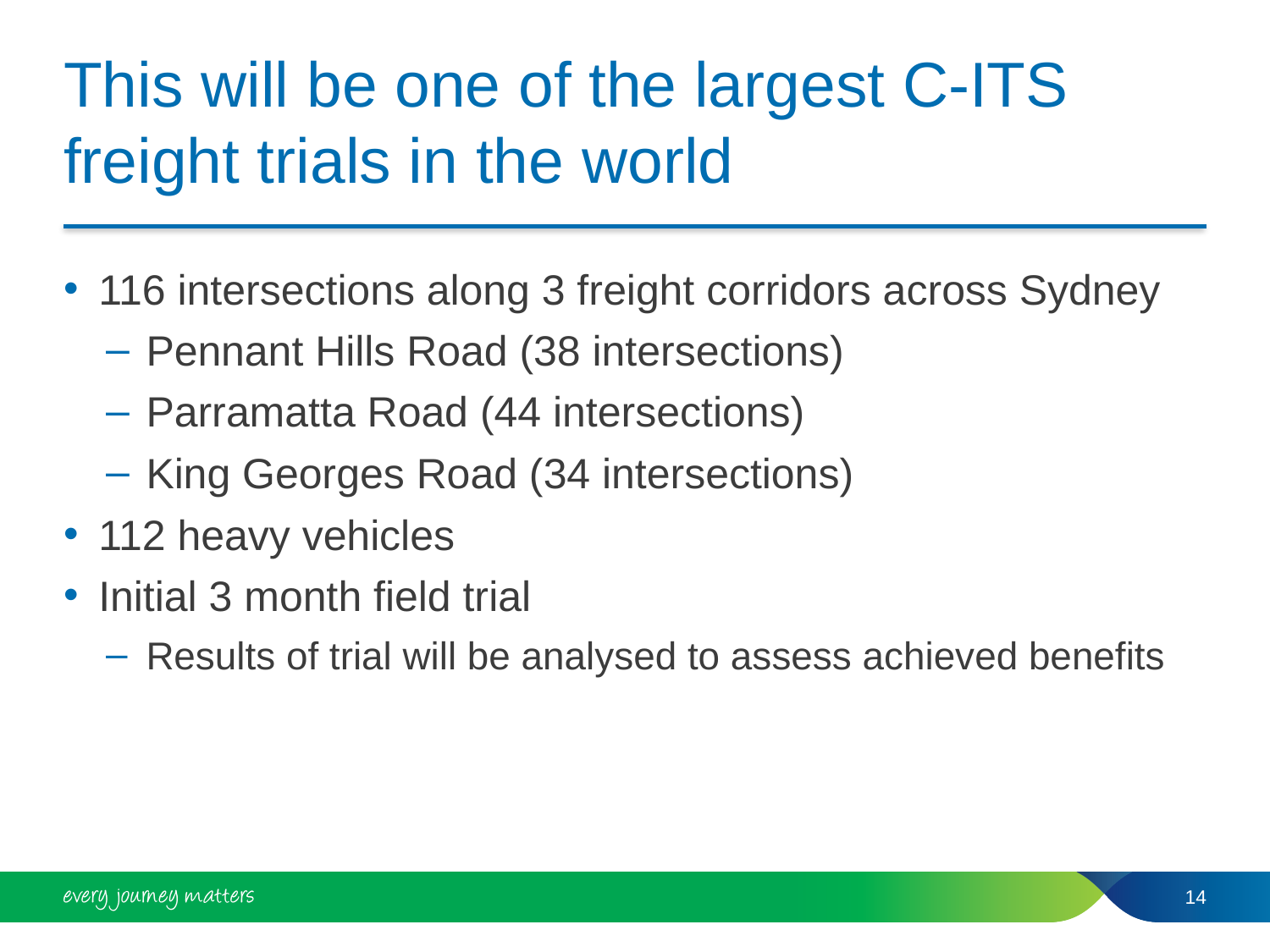

# This will be one of the largest C-ITS freight trials in the world
116 intersections along 3 freight corridors across Sydney
Pennant Hills Road (38 intersections)
Parramatta Road (44 intersections)
King Georges Road (34 intersections)
112 heavy vehicles
Initial 3 month field trial
Results of trial will be analysed to assess achieved benefits
14